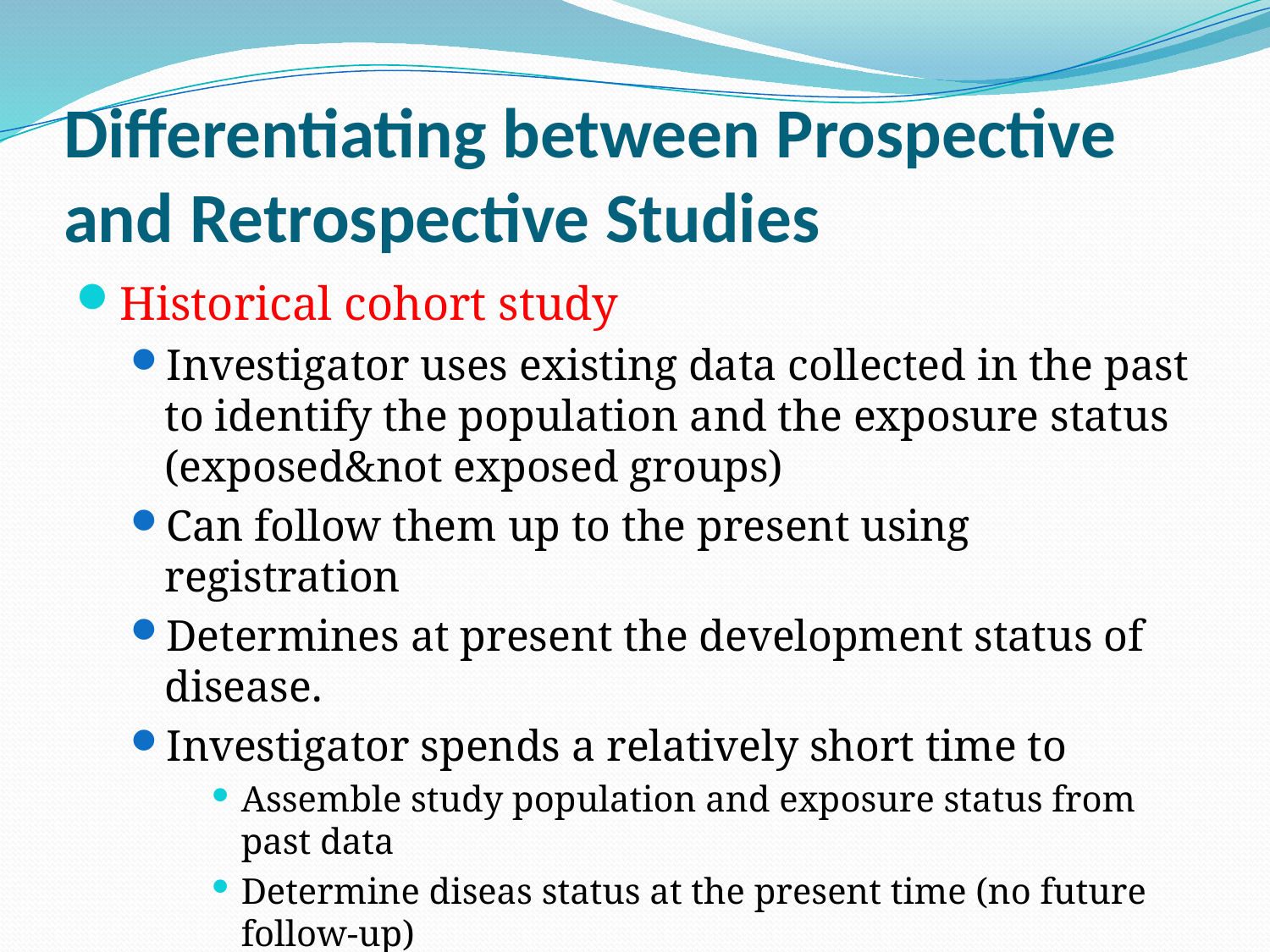

# Differentiating between Prospective and Retrospective Studies
Historical cohort study
Investigator uses existing data collected in the past to identify the population and the exposure status (exposed&not exposed groups)
Can follow them up to the present using registration
Determines at present the development status of disease.
Investigator spends a relatively short time to
Assemble study population and exposure status from past data
Determine diseas status at the present time (no future follow-up)